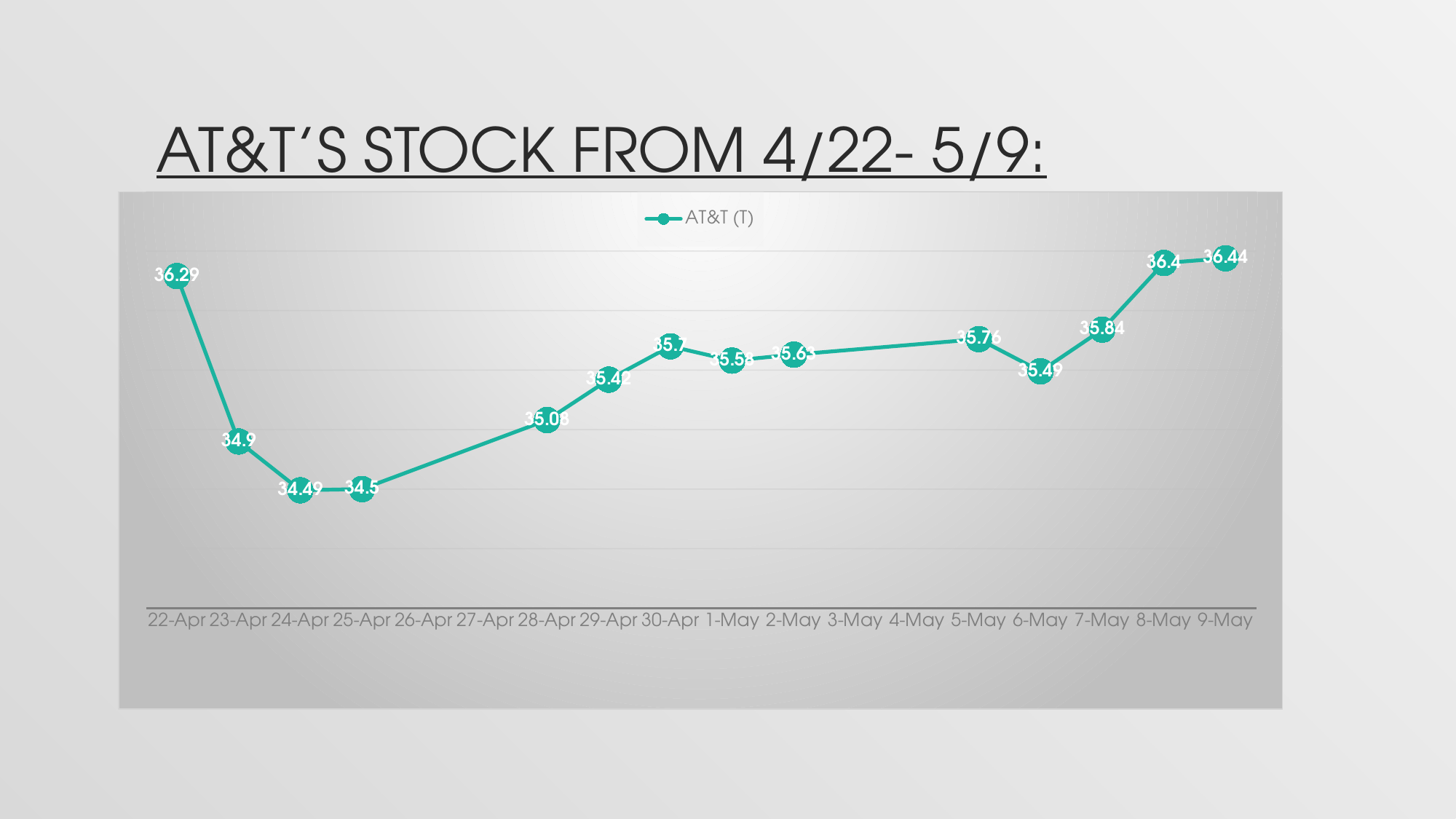

# AT&T’s Stock from 4/22- 5/9:

### Chart

| Category | AT&T (T) |
|---|---|
| 41751 | 36.29 |
| 41752 | 34.9 |
| 41753 | 34.49 |
| 41754 | 34.5 |
| 41757 | 35.08 |
| 41758 | 35.42 |
| 41759 | 35.7 |
| 41760 | 35.58 |
| 41761 | 35.63 |
| 41764 | 35.76 |
| 41765 | 35.49 |
| 41766 | 35.84 |
| 41767 | 36.4 |
| 41768 | 36.44 |
|  | None |
|  | None |
|  | None |